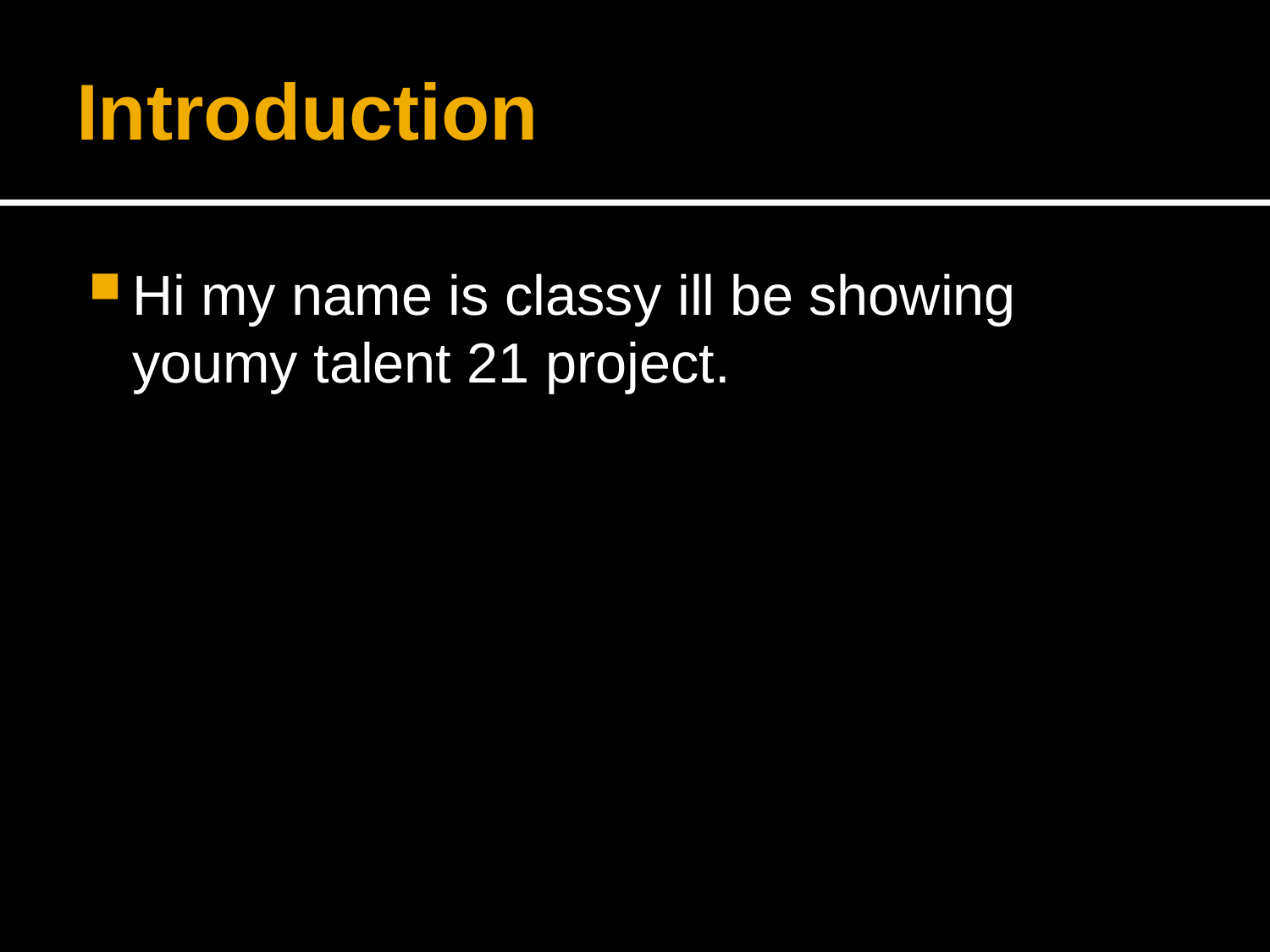

# Introduction
Hi my name is classy ill be showing youmy talent 21 project.